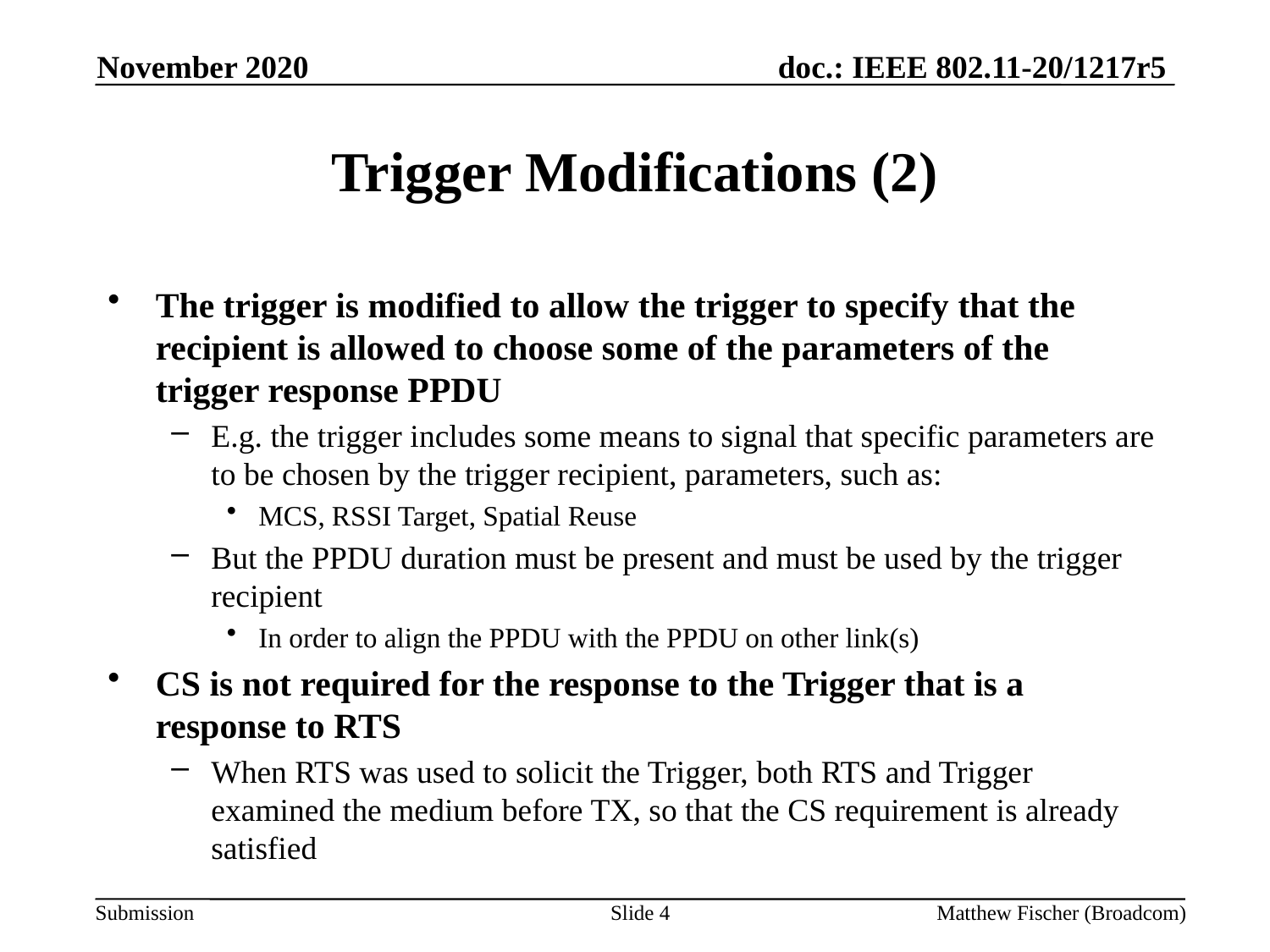

November 2020
# Trigger Modifications (2)
The trigger is modified to allow the trigger to specify that the recipient is allowed to choose some of the parameters of the trigger response PPDU
E.g. the trigger includes some means to signal that specific parameters are to be chosen by the trigger recipient, parameters, such as:
MCS, RSSI Target, Spatial Reuse
But the PPDU duration must be present and must be used by the trigger recipient
In order to align the PPDU with the PPDU on other link(s)
CS is not required for the response to the Trigger that is a response to RTS
When RTS was used to solicit the Trigger, both RTS and Trigger examined the medium before TX, so that the CS requirement is already satisfied
Slide 4
Matthew Fischer (Broadcom)